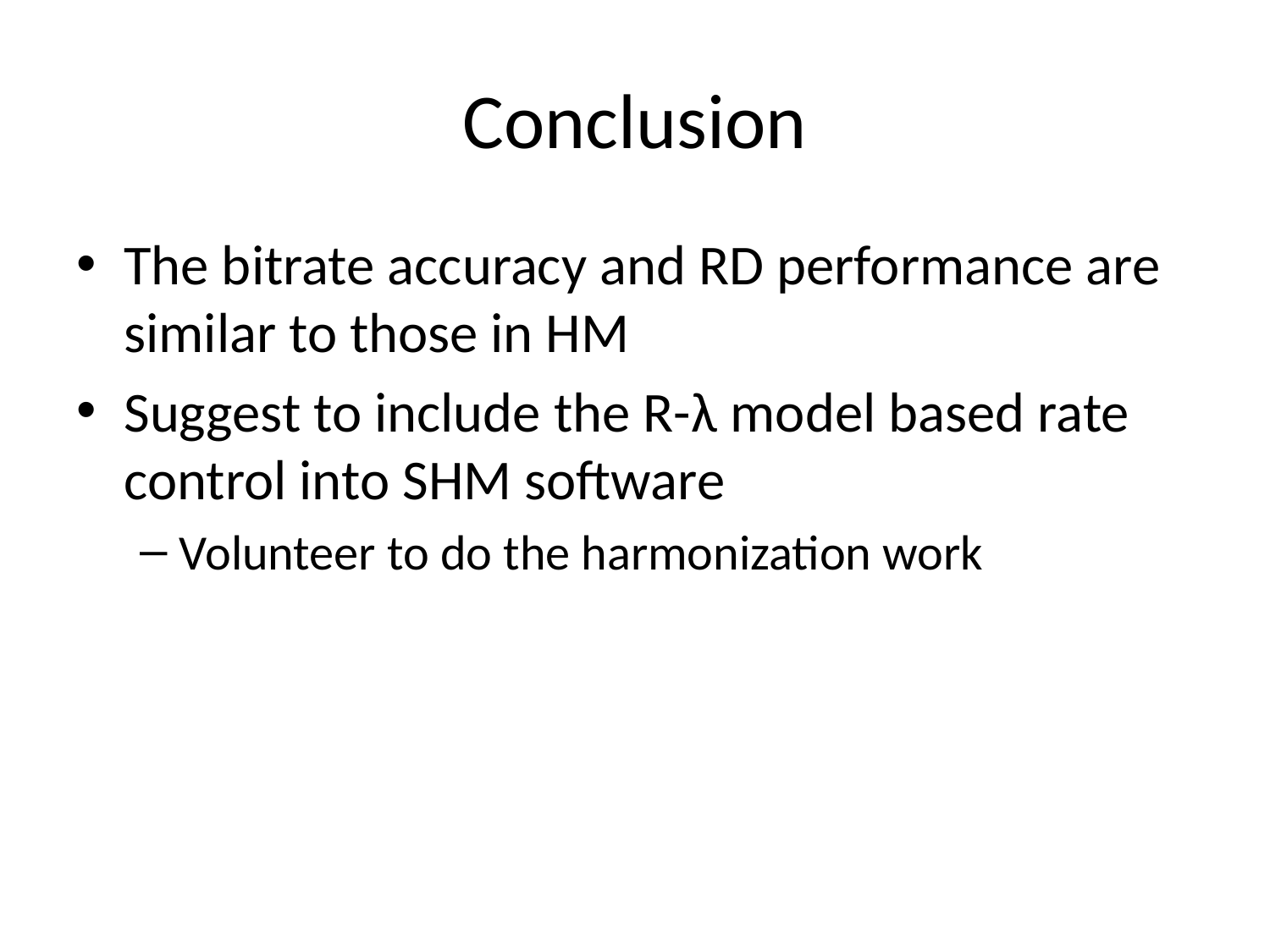

# Conclusion
The bitrate accuracy and RD performance are similar to those in HM
Suggest to include the R-λ model based rate control into SHM software
Volunteer to do the harmonization work